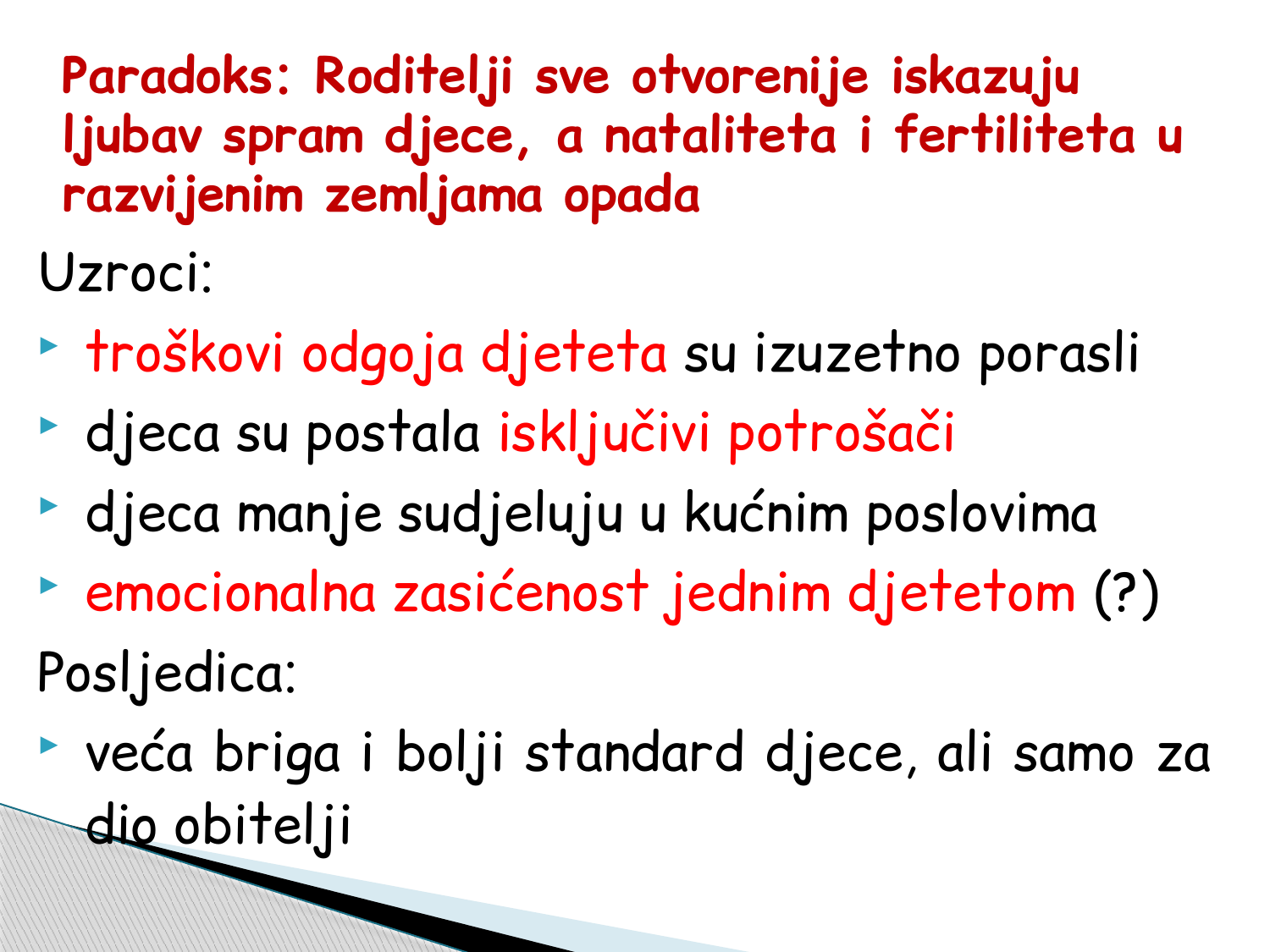

# Paradoks: Roditelji sve otvorenije iskazuju ljubav spram djece, a nataliteta i fertiliteta u razvijenim zemljama opada
Uzroci:
troškovi odgoja djeteta su izuzetno porasli
djeca su postala isključivi potrošači
djeca manje sudjeluju u kućnim poslovima
emocionalna zasićenost jednim djetetom (?)
Posljedica:
veća briga i bolji standard djece, ali samo za dio obitelji